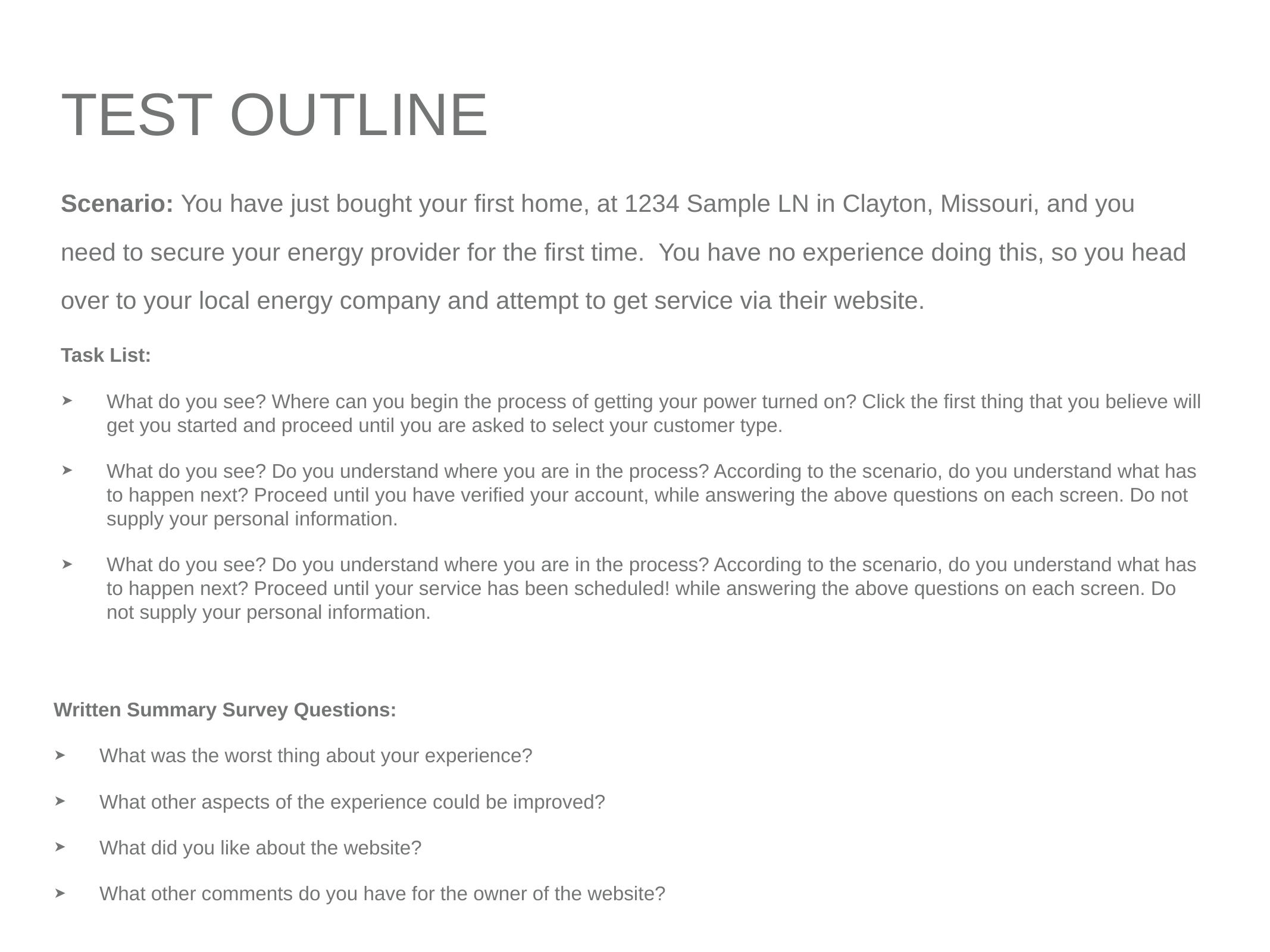

# Test Outline

Scenario: You have just bought your first home, at 1234 Sample LN in Clayton, Missouri, and you need to secure your energy provider for the first time.  You have no experience doing this, so you head over to your local energy company and attempt to get service via their website.
Task List:
What do you see? Where can you begin the process of getting your power turned on? Click the first thing that you believe will get you started and proceed until you are asked to select your customer type.
What do you see? Do you understand where you are in the process? According to the scenario, do you understand what has to happen next? Proceed until you have verified your account, while answering the above questions on each screen. Do not supply your personal information.
What do you see? Do you understand where you are in the process? According to the scenario, do you understand what has to happen next? Proceed until your service has been scheduled! while answering the above questions on each screen. Do not supply your personal information.
Written Summary Survey Questions:
What was the worst thing about your experience?
What other aspects of the experience could be improved?
What did you like about the website?
What other comments do you have for the owner of the website?